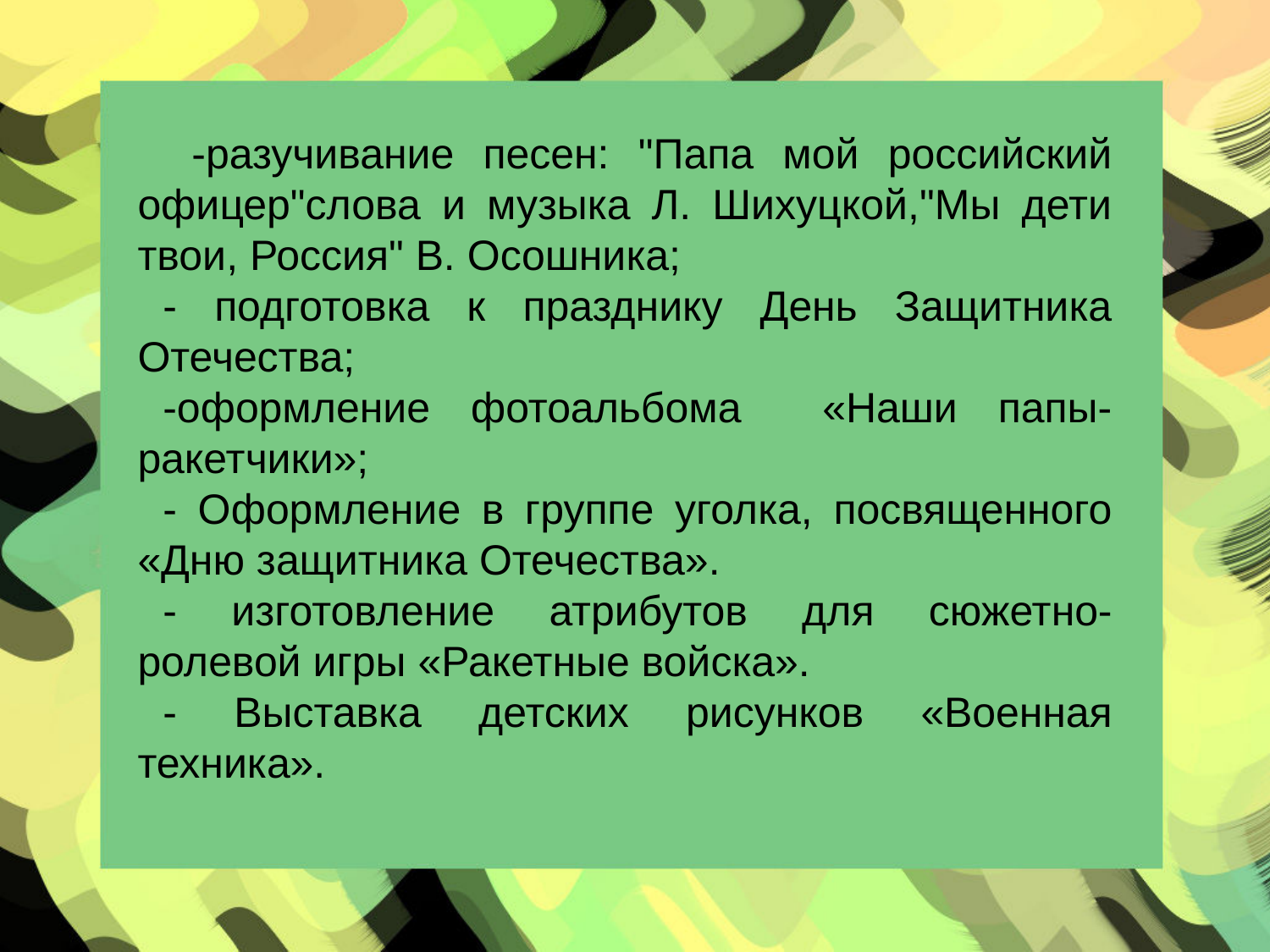

-разучивание песен: "Папа мой российский офицер"слова и музыка Л. Шихуцкой,"Мы дети твои, Россия" В. Осошника;
- подготовка к празднику День Защитника Отечества;
-оформление фотоальбома  «Наши папы- ракетчики»;
- Оформление в группе уголка, посвященного «Дню защитника Отечества».
- изготовление атрибутов для сюжетно- ролевой игры «Ракетные войска».
- Выставка детских рисунков «Военная техника».